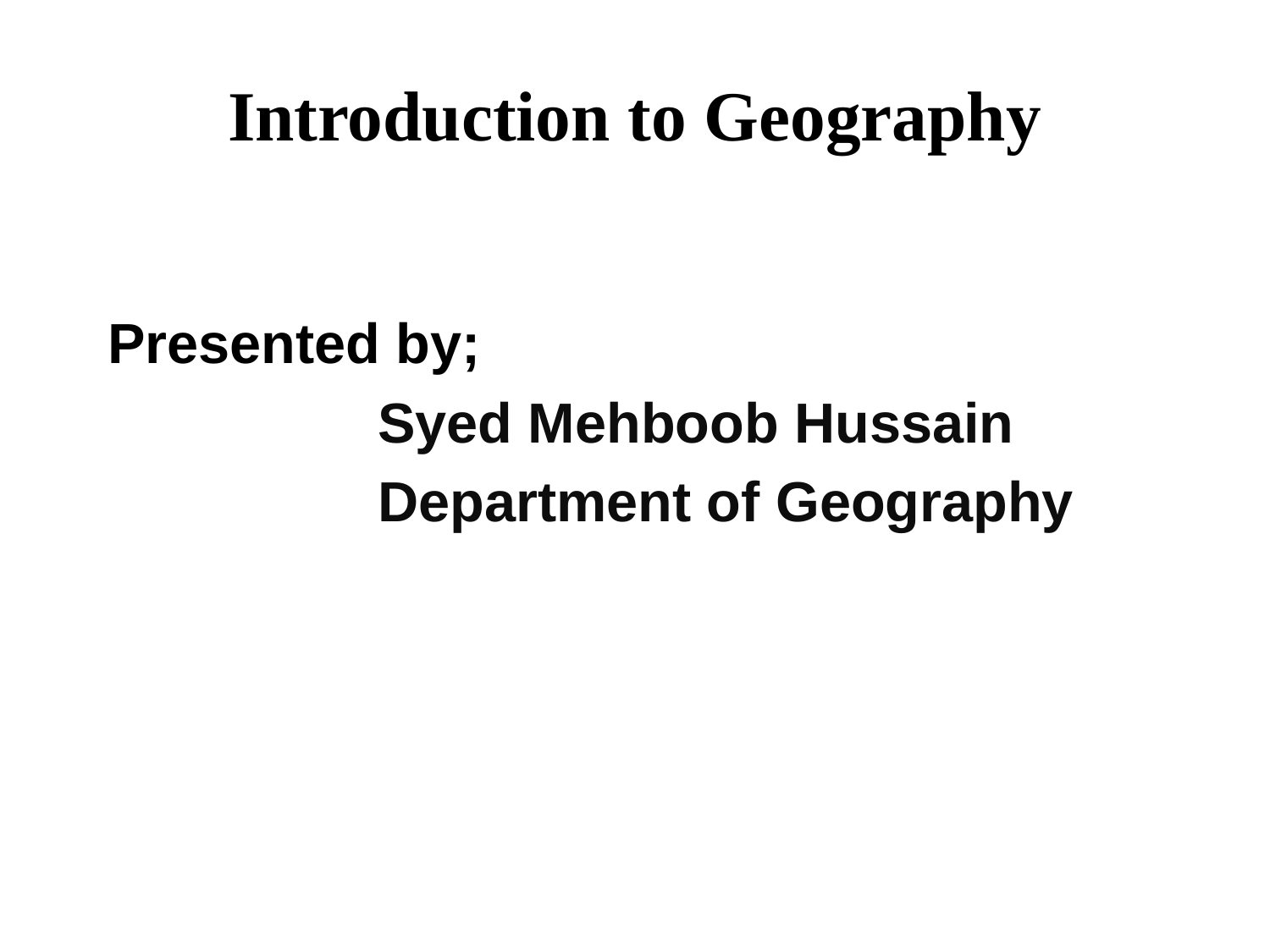

# Introduction to Geography

  Presented by;
			Syed Mehboob Hussain
			Department of Geography